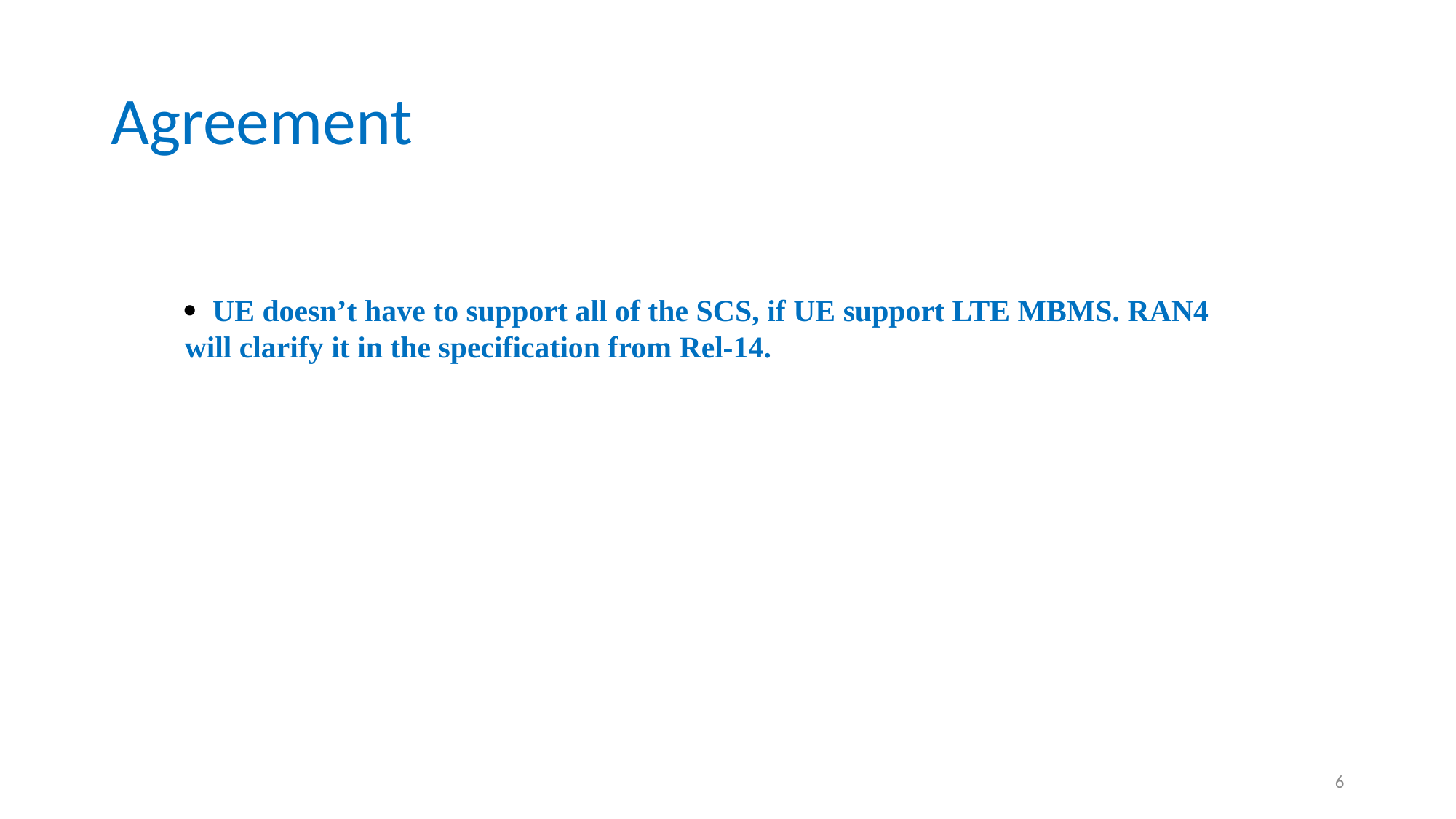

# Agreement
• UE doesn’t have to support all of the SCS, if UE support LTE MBMS. RAN4 will clarify it in the specification from Rel-14.
6